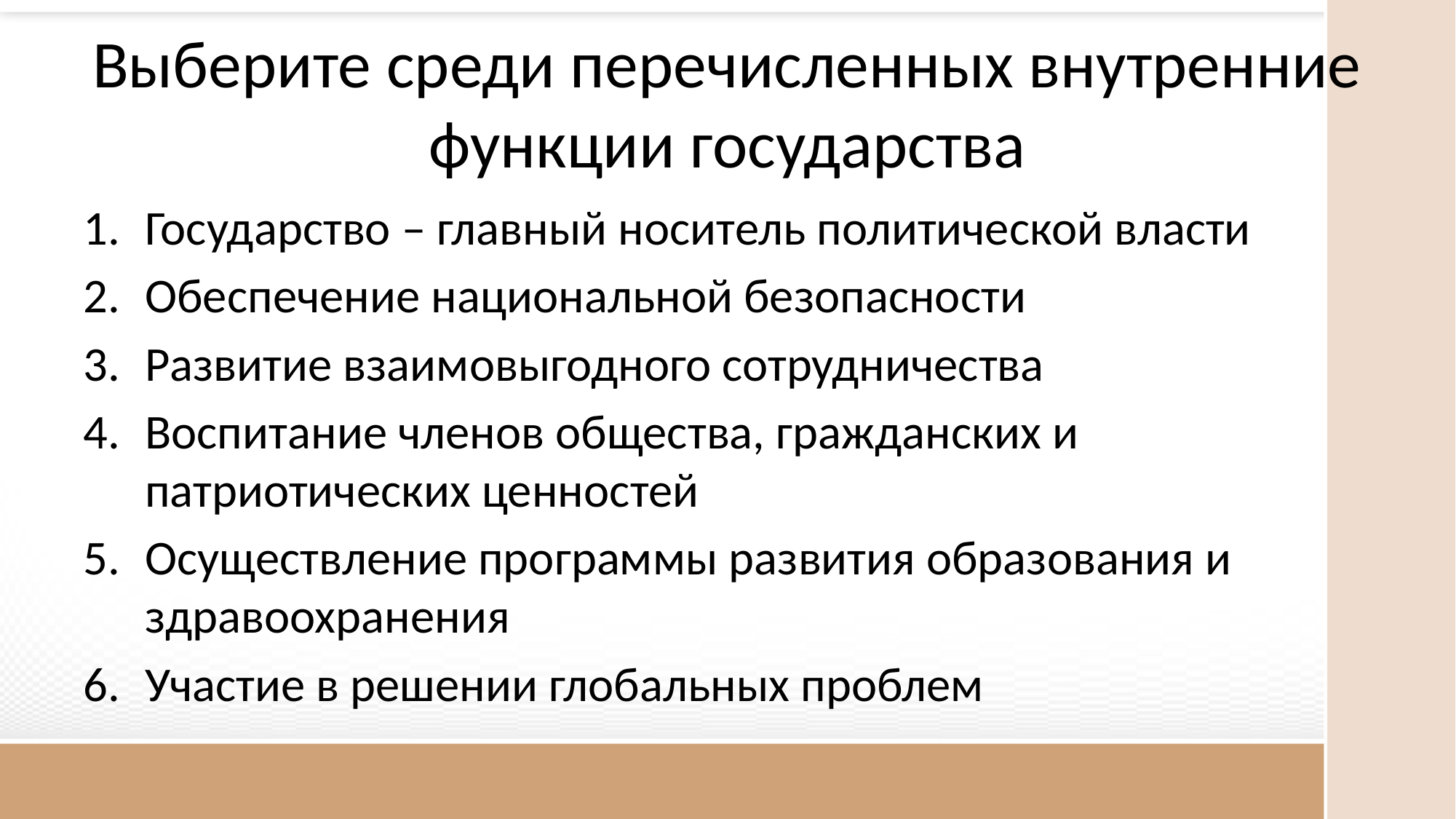

# Выберите среди перечисленных внутренние функции государства
Государство – главный носитель политической власти
Обеспечение национальной безопасности
Развитие взаимовыгодного сотрудничества
Воспитание членов общества, гражданских и патриотических ценностей
Осуществление программы развития образования и здравоохранения
Участие в решении глобальных проблем